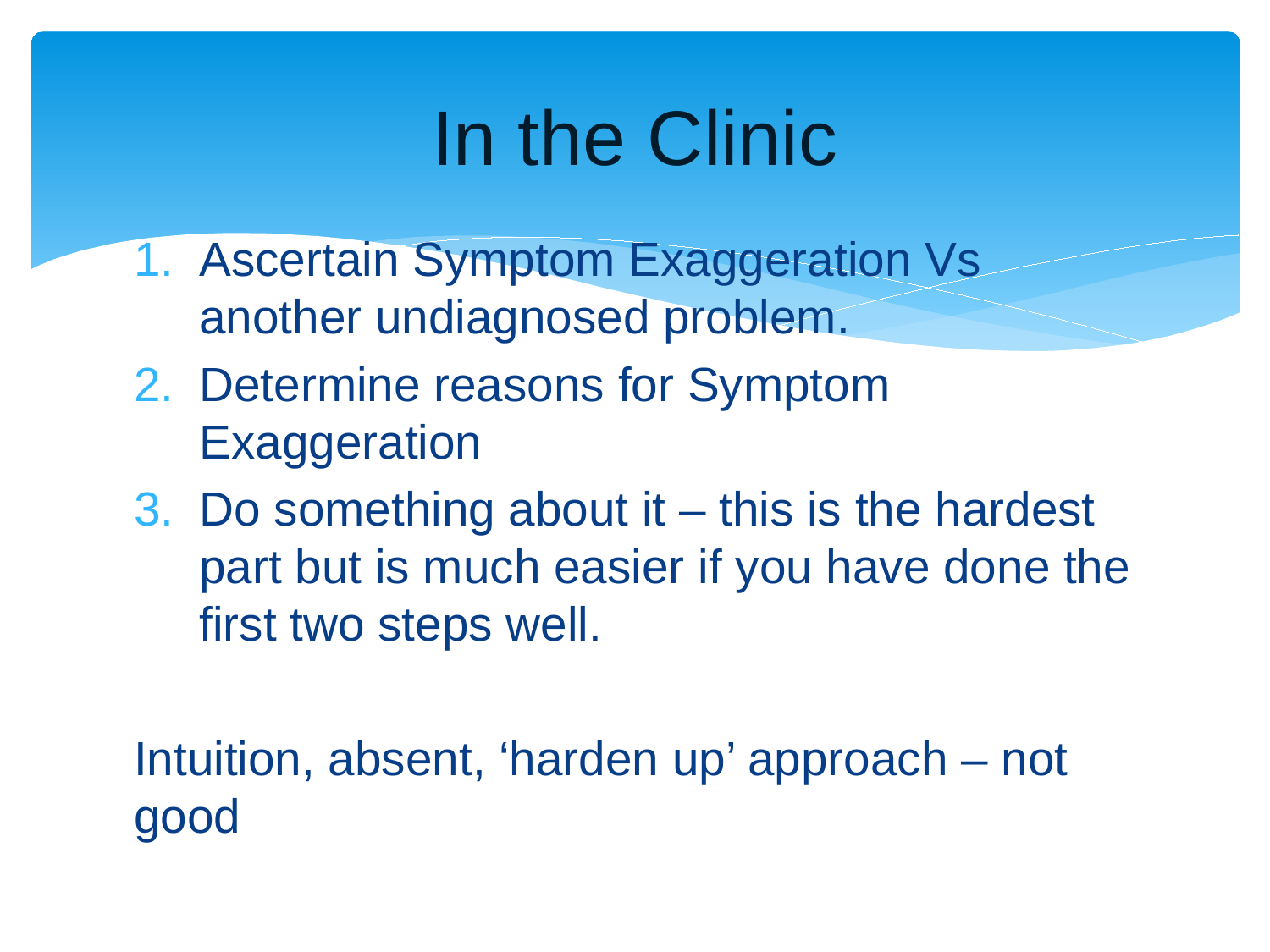

# In the Clinic
Ascertain Symptom Exaggeration Vs another undiagnosed problem.
Determine reasons for Symptom Exaggeration
Do something about it – this is the hardest part but is much easier if you have done the first two steps well.

Intuition, absent, ‘harden up’ approach – not good